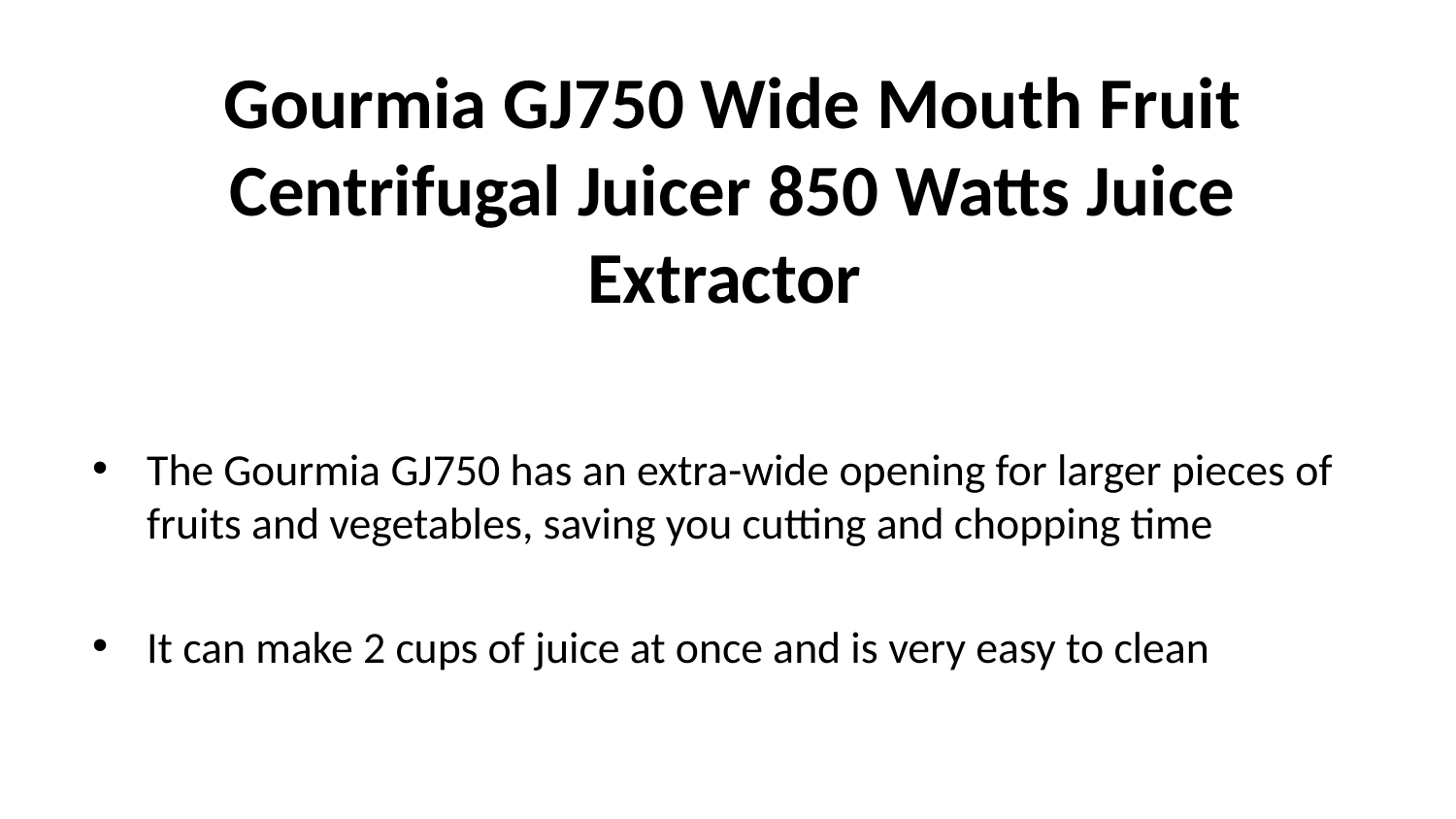

# Gourmia GJ750 Wide Mouth Fruit Centrifugal Juicer 850 Watts Juice Extractor
The Gourmia GJ750 has an extra-wide opening for larger pieces of fruits and vegetables, saving you cutting and chopping time

It can make 2 cups of juice at once and is very easy to clean